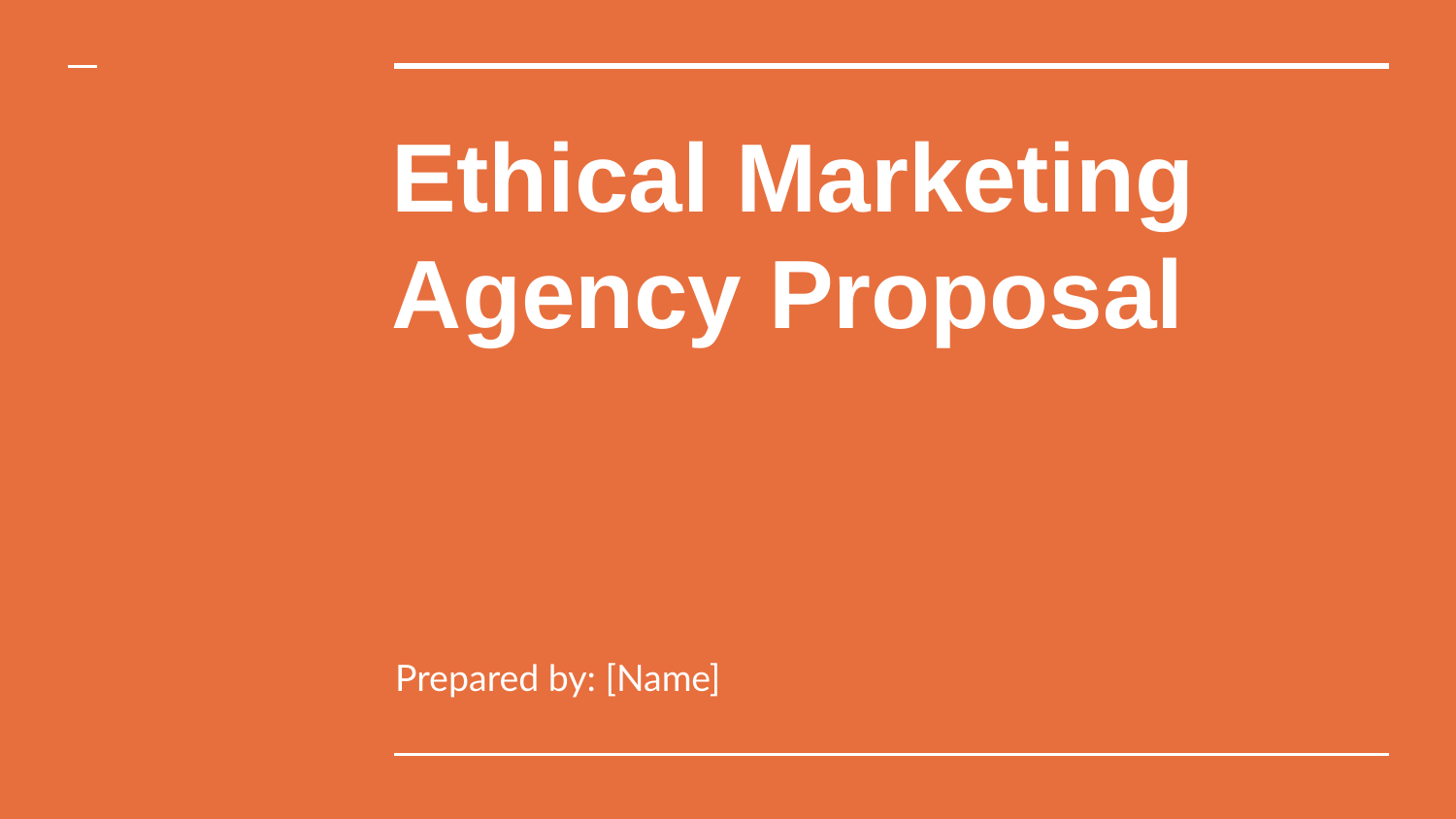

# Ethical Marketing Agency Proposal
Prepared by: [Name]